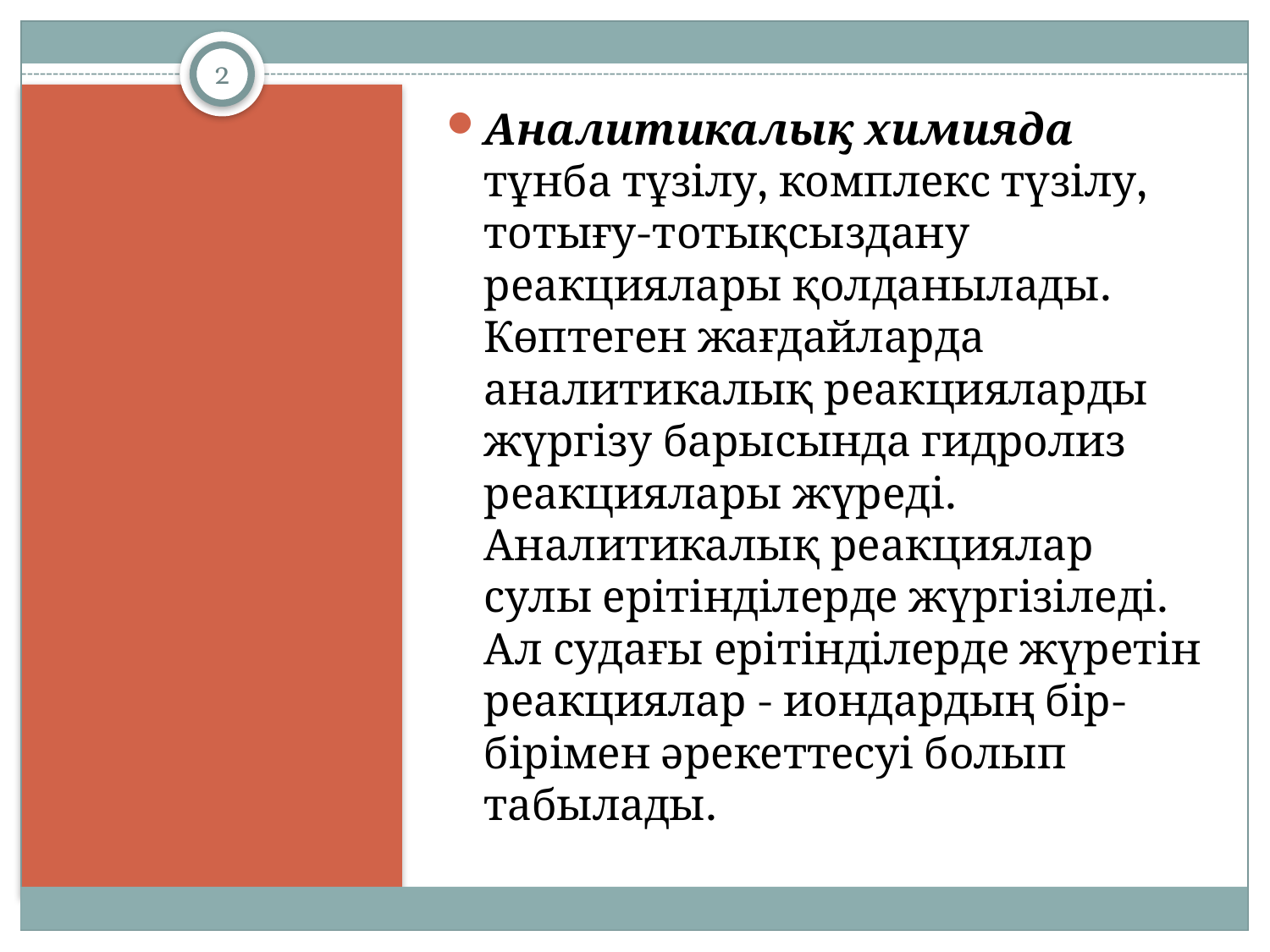

2
Аналитикалық химияда тұнба тұзілу, комплекс түзілу, тотығу-тотықсыздану реакциялары қолданылады. Көптеген жағдайларда аналитикалық реакцияларды жүргізу барысында гидролиз реакциялары жүреді. Аналитикалық реакциялар сулы ерітінділерде жүргізіледі. Ал судағы ерітінділерде жүретін реакциялар - иондардың бір-бірімен әрекеттесуі болып табылады.